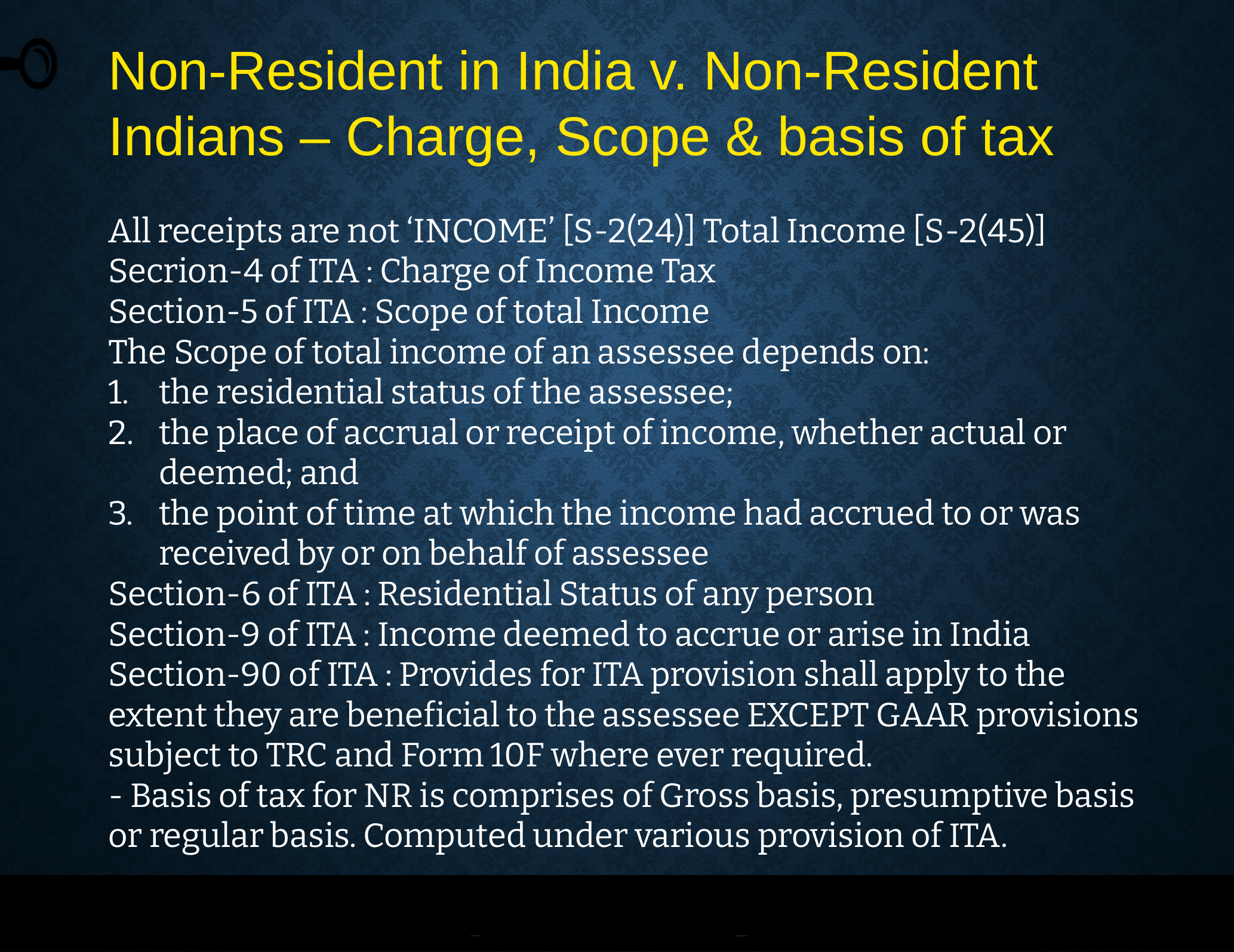

Non-Resident in India v. Non-Resident Indians – Charge, Scope & basis of tax
All receipts are not ‘INCOME’ [S-2(24)] Total Income [S-2(45)]
Secrion-4 of ITA : Charge of Income Tax
Section-5 of ITA : Scope of total Income
The Scope of total income of an assessee depends on:
the residential status of the assessee;
the place of accrual or receipt of income, whether actual or deemed; and
the point of time at which the income had accrued to or was received by or on behalf of assessee
Section-6 of ITA : Residential Status of any person
Section-9 of ITA : Income deemed to accrue or arise in India
Section-90 of ITA : Provides for ITA provision shall apply to the extent they are beneficial to the assessee EXCEPT GAAR provisions subject to TRC and Form 10F where ever required.
- Basis of tax for NR is comprises of Gross basis, presumptive basis or regular basis. Computed under various provision of ITA.